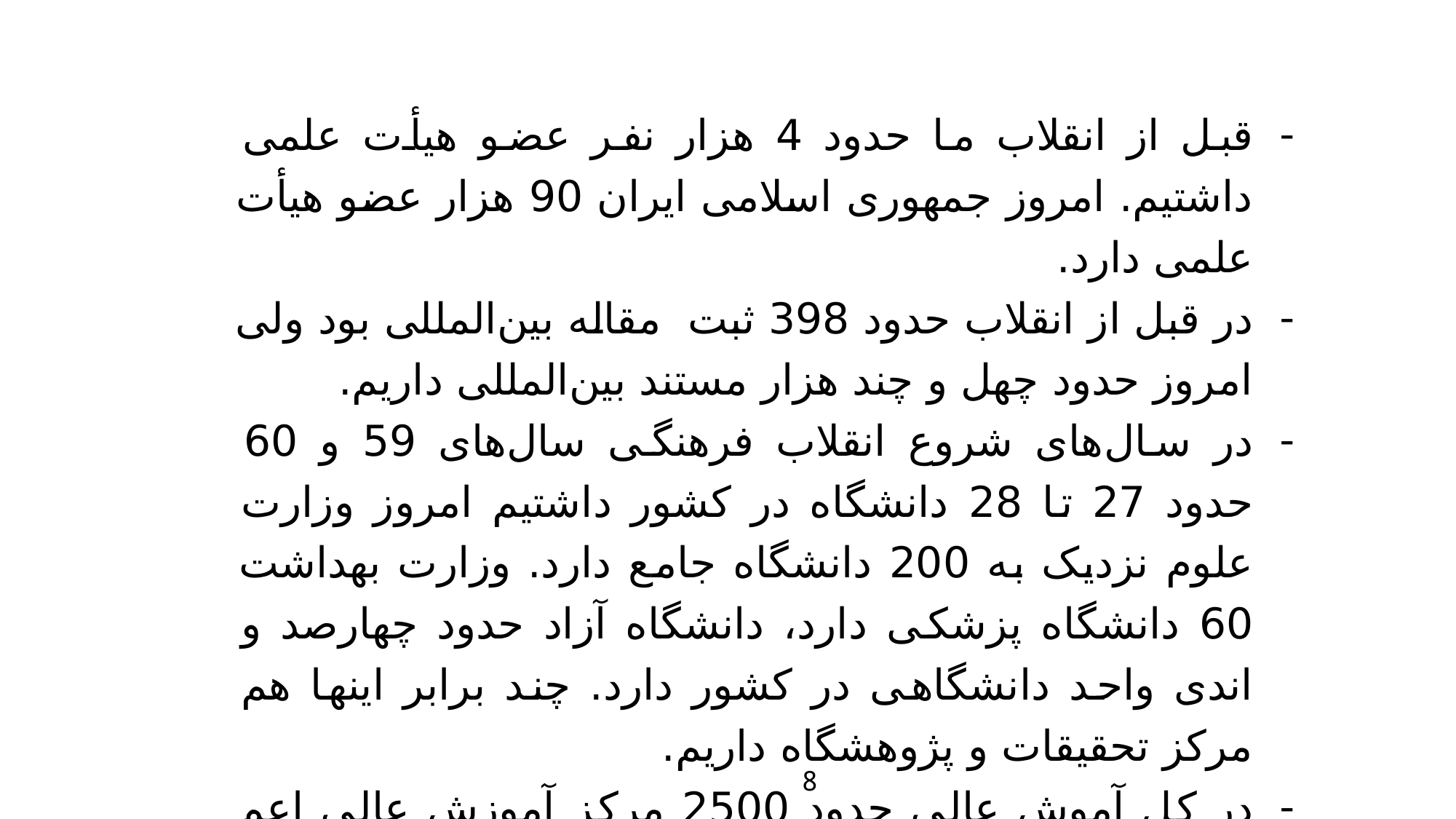

قبل از انقلاب ما حدود 4 هزار نفر عضو هیأت علمی داشتیم. امروز جمهوری اسلامی ایران 90 هزار عضو هیأت علمی دارد.
در قبل از انقلاب حدود 398 ثبت  مقاله بین‌المللی بود ولی امروز حدود چهل و چند هزار مستند بین‌المللی داریم.
در سال‌های شروع انقلاب فرهنگی سال‌های 59 و 60 حدود 27 تا 28 دانشگاه در کشور داشتیم امروز وزارت علوم نزدیک به 200 دانشگاه جامع دارد. وزارت بهداشت 60 دانشگاه پزشکی دارد، دانشگاه آزاد حدود چهارصد و اندی واحد دانشگاهی در کشور دارد. چند برابر اینها هم مرکز تحقیقات و پژوهشگاه داریم.
در کل آموش عالی حدود 2500 مرکز آموزش عالی اعم از جامع و غیرجامع داریم.

8